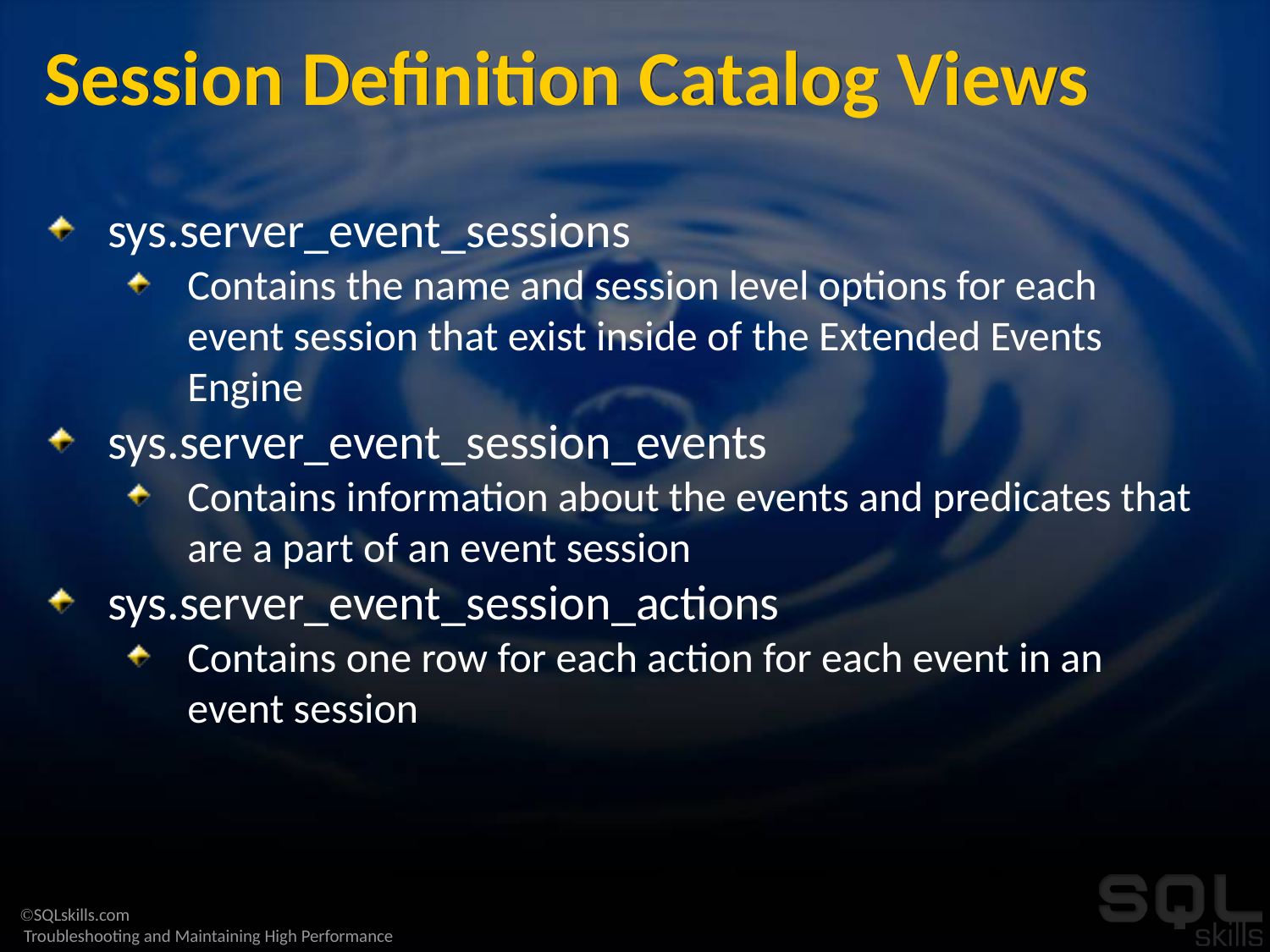

# Session Definition Catalog Views
sys.server_event_sessions
Contains the name and session level options for each event session that exist inside of the Extended Events Engine
sys.server_event_session_events
Contains information about the events and predicates that are a part of an event session
sys.server_event_session_actions
Contains one row for each action for each event in an event session